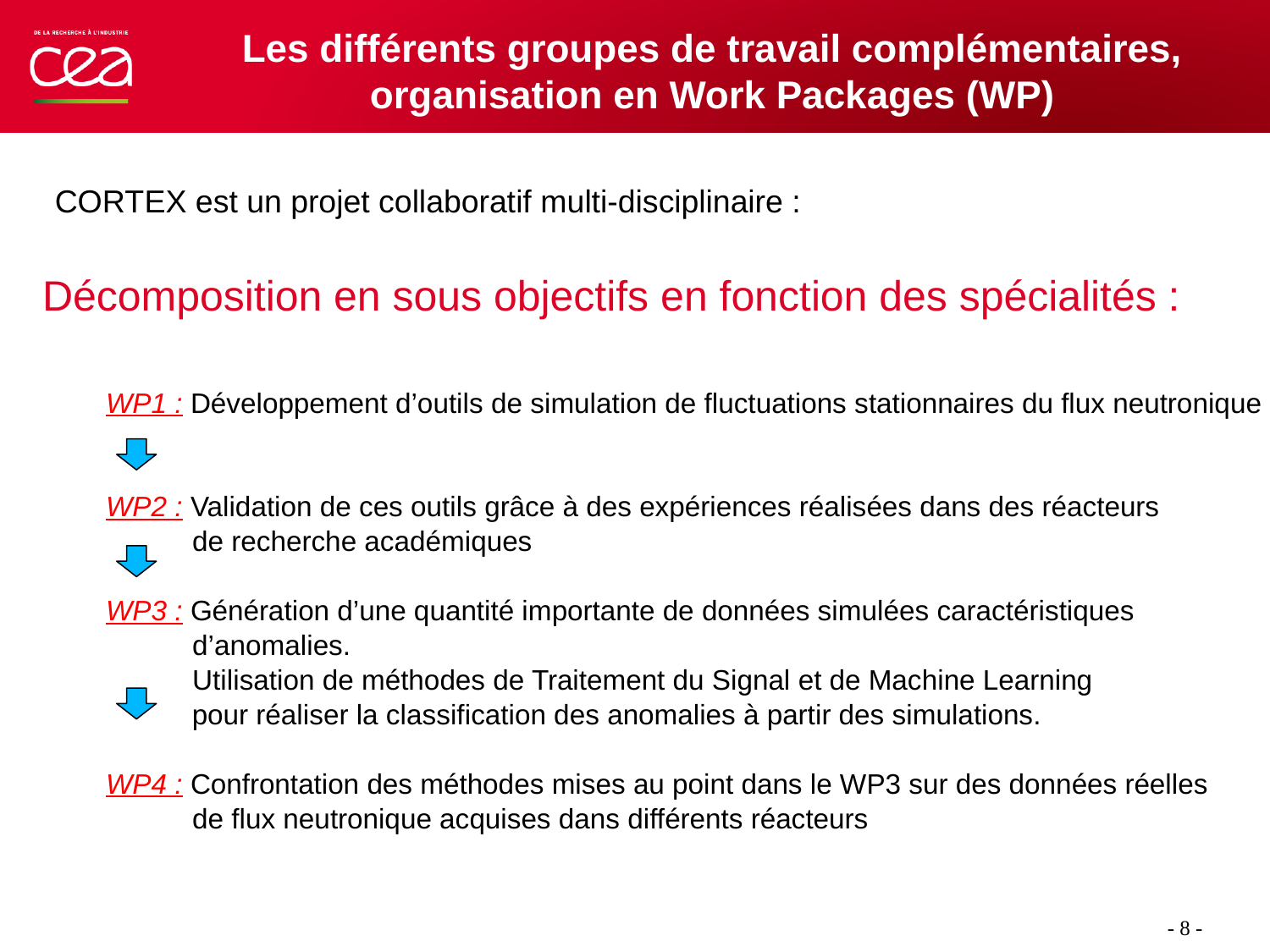

# Les différents groupes de travail complémentaires, organisation en Work Packages (WP)
CORTEX est un projet collaboratif multi-disciplinaire :
Décomposition en sous objectifs en fonction des spécialités :

WP1 : Développement d’outils de simulation de fluctuations stationnaires du flux neutronique

WP2 : Validation de ces outils grâce à des expériences réalisées dans des réacteurs
      de recherche académiques

WP3 : Génération d’une quantité importante de données simulées caractéristiques
      d’anomalies.
      Utilisation de méthodes de Traitement du Signal et de Machine Learning
           pour réaliser la classification des anomalies à partir des simulations.
WP4 : Confrontation des méthodes mises au point dans le WP3 sur des données réelles
      de flux neutronique acquises dans différents réacteurs

P- 8 -